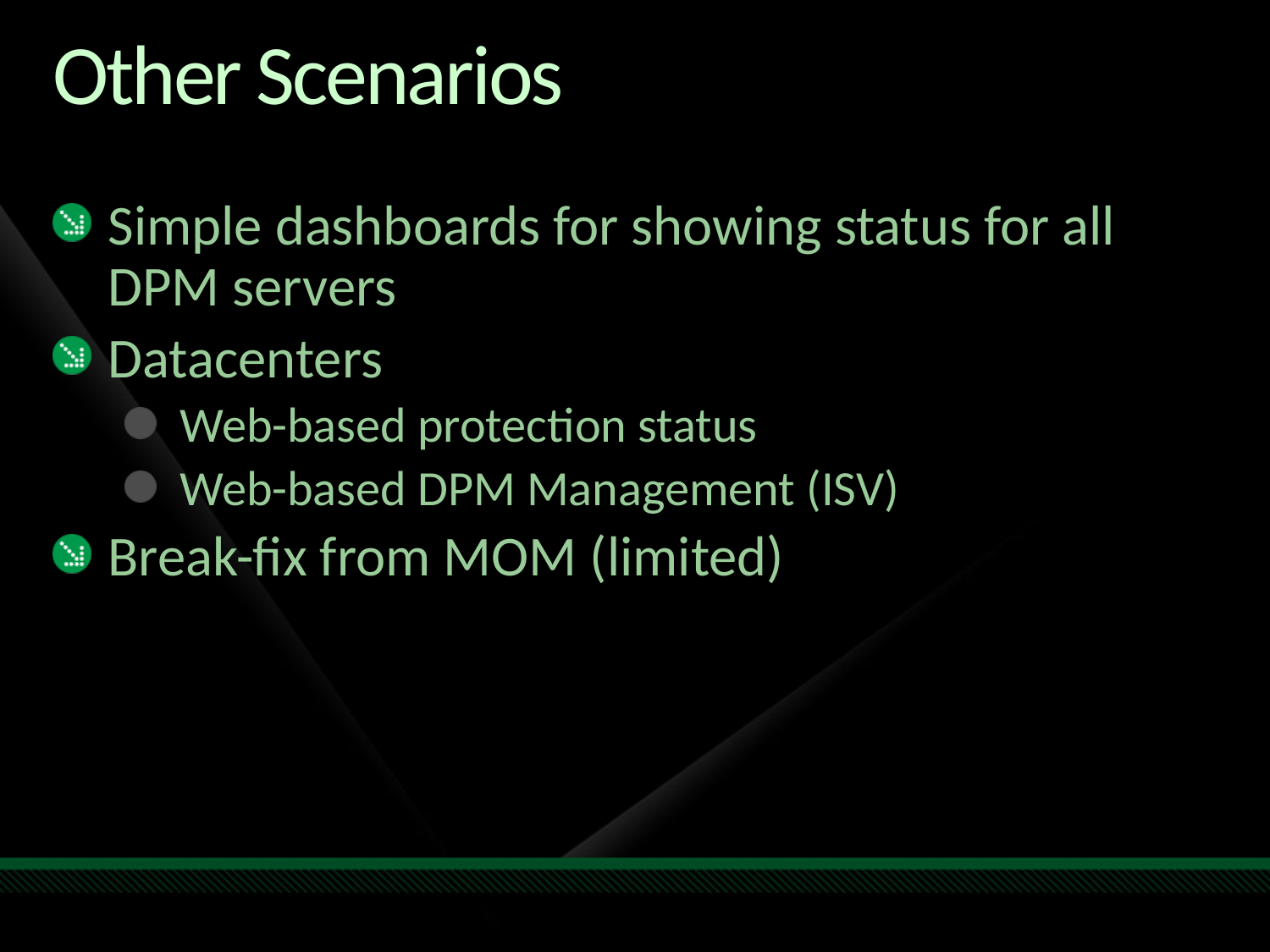

# Other Scenarios
Simple dashboards for showing status for all DPM servers
Datacenters
Web-based protection status
Web-based DPM Management (ISV)
Break-fix from MOM (limited)